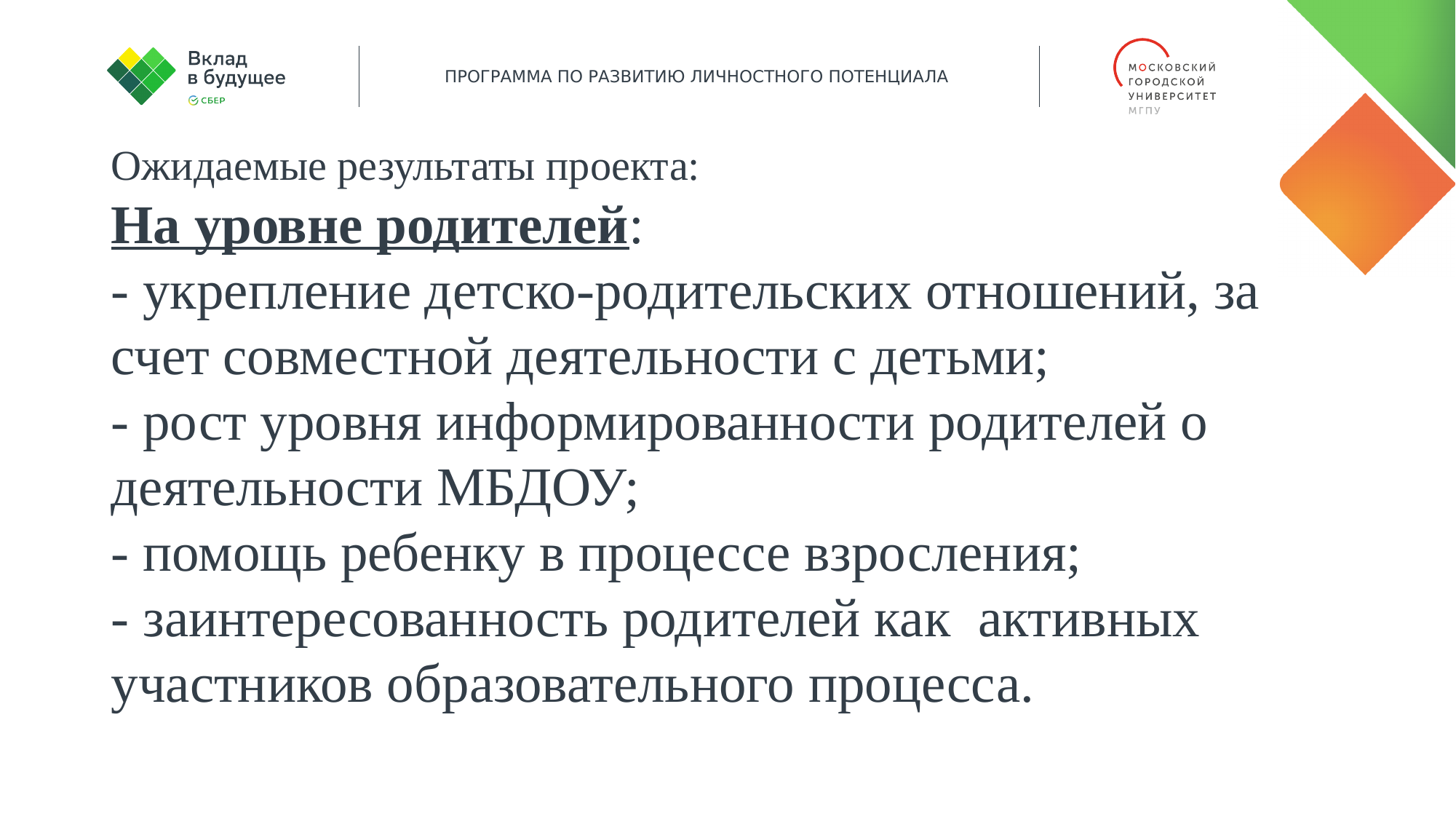

Ожидаемые результаты проекта:
На уровне родителей:
- укрепление детско-родительских отношений, за счет совместной деятельности с детьми;
- рост уровня информированности родителей о деятельности МБДОУ;
- помощь ребенку в процессе взросления;
- заинтересованность родителей как  активных участников образовательного процесса.